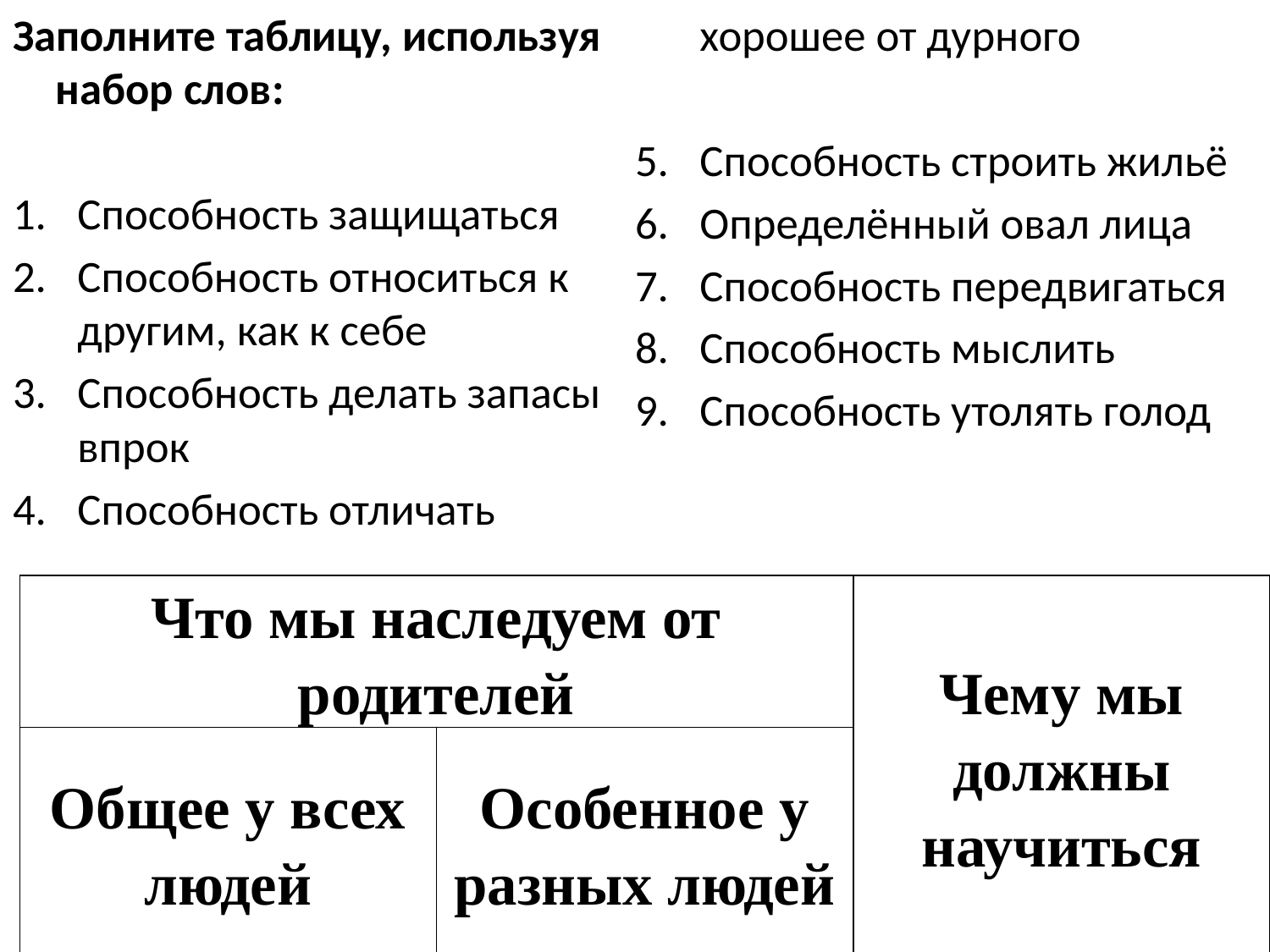

Заполните таблицу, используя набор слов:

Способность защищаться
Способность относиться к другим, как к себе
Способность делать запасы впрок
Способность отличать хорошее от дурного

Способность строить жильё
Определённый овал лица
Способность передвигаться
Способность мыслить
Способность утолять голод

| Что мы наследуем от родителей |  | Чему мы должны научиться |
| --- | --- | --- |
| Общее у всех людей | Особенное у разных людей |  |
|  |  |  |